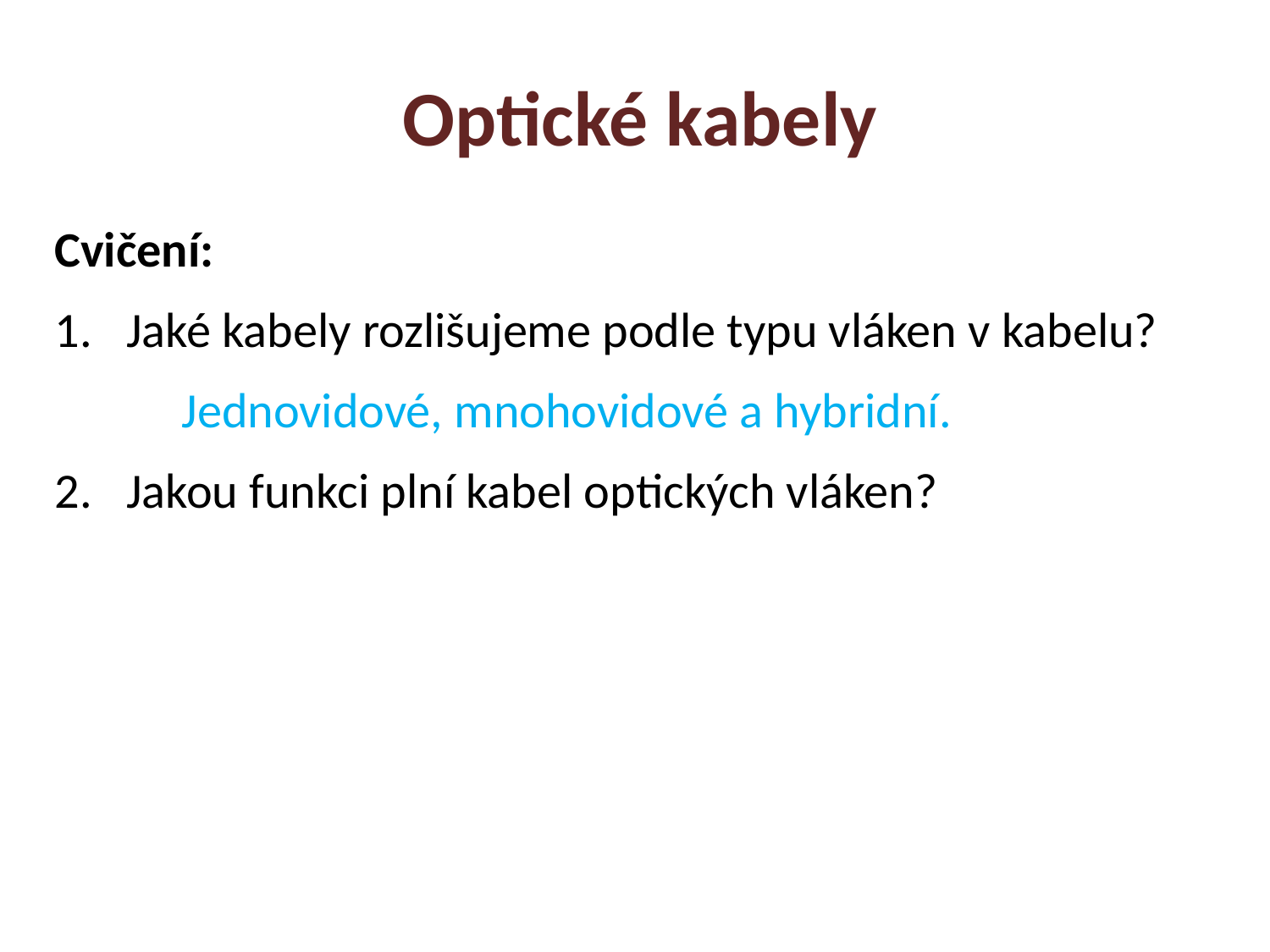

Optické kabely
Cvičení:
Jaké kabely rozlišujeme podle typu vláken v kabelu?
	Jednovidové, mnohovidové a hybridní.
Jakou funkci plní kabel optických vláken?